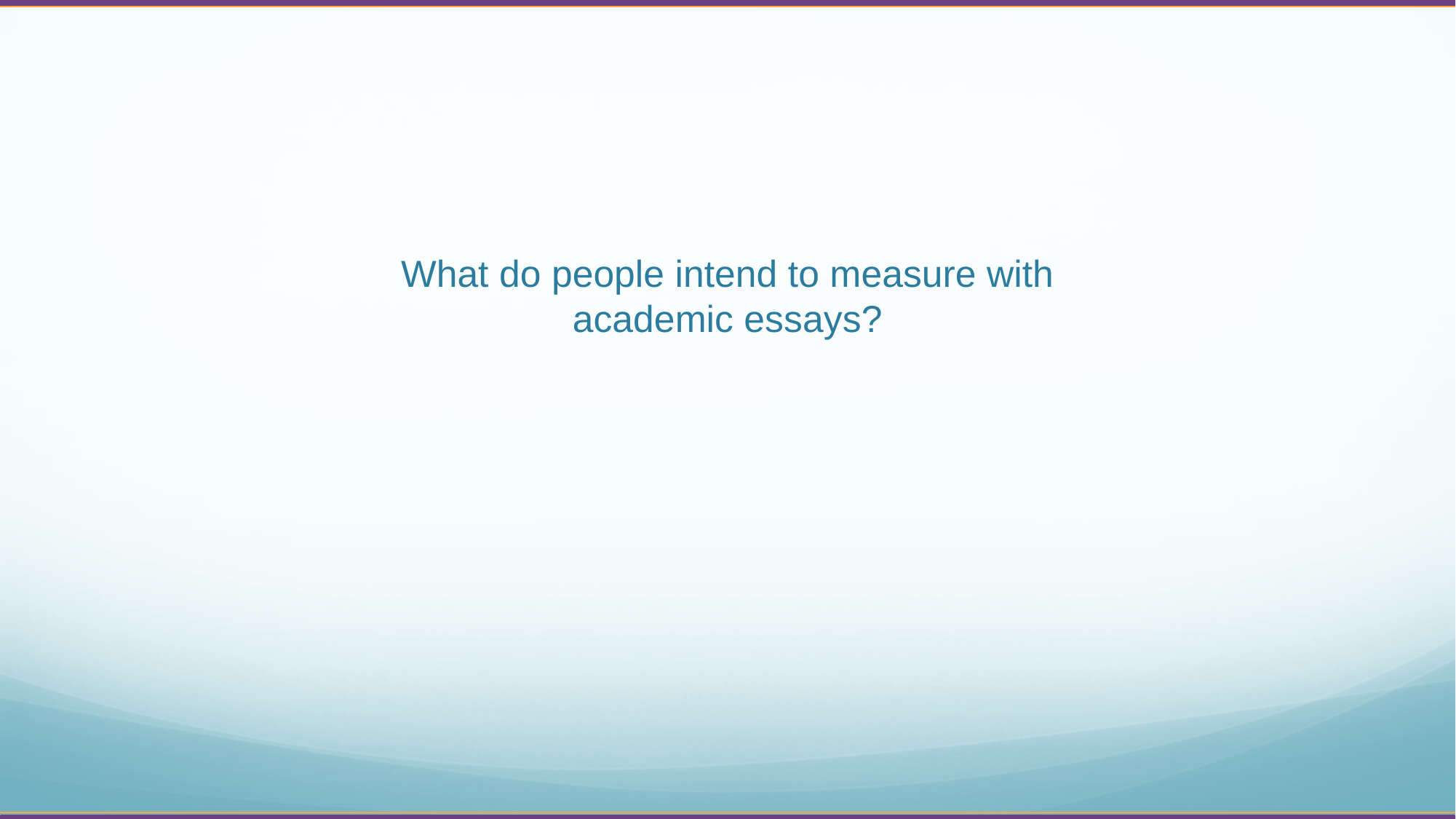

# What do people intend to measure with academic essays?